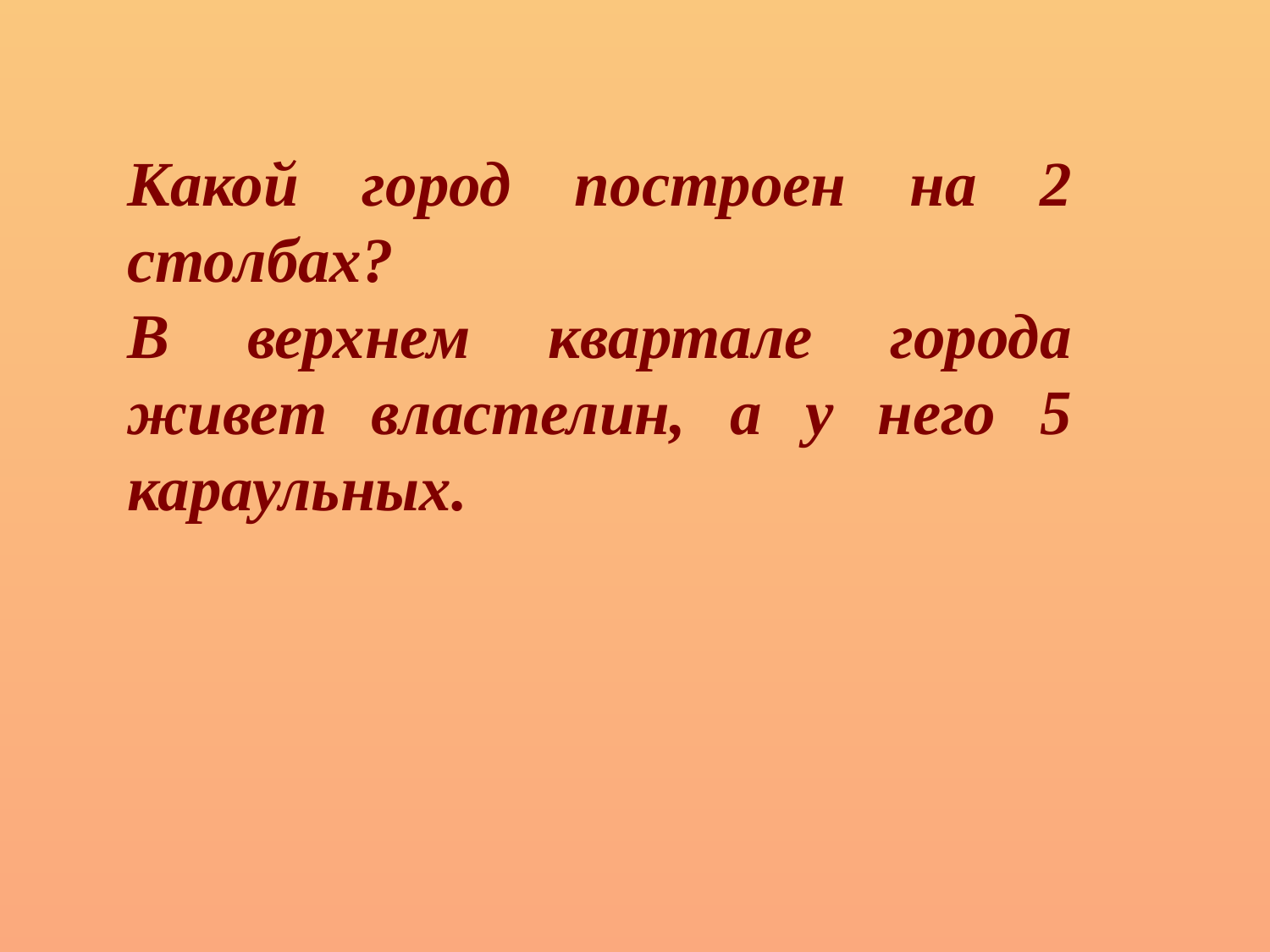

#
Какой город построен на 2 столбах?
В верхнем квартале города живет властелин, а у него 5 караульных.